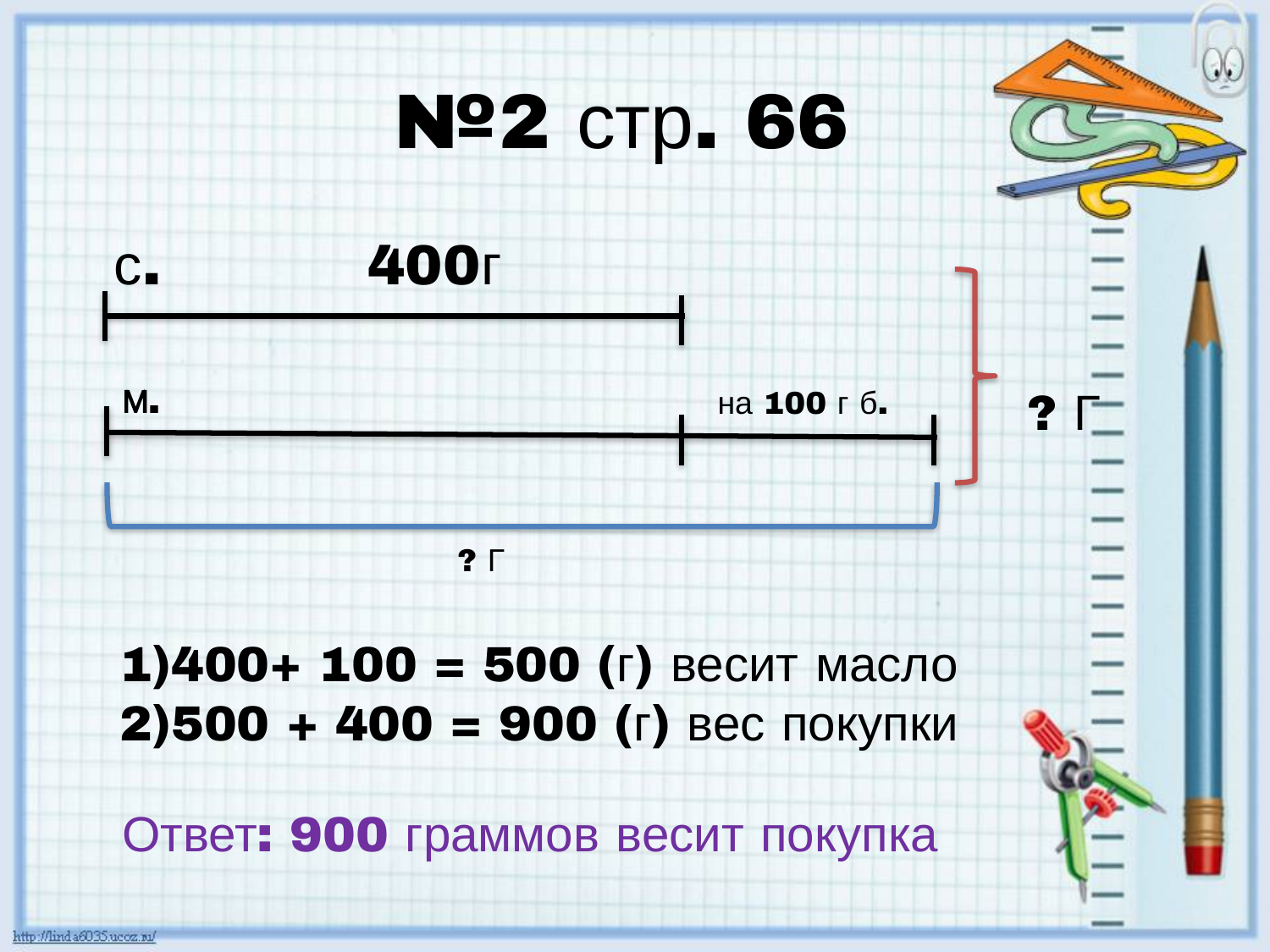

# №2 стр. 66

  с.           400г

М.
? Г
на 100 г б.
? Г
1)400+ 100 = 500 (г) весит масло
2)500 + 400 = 900 (г) вес покупки
Ответ: 900 граммов весит покупка